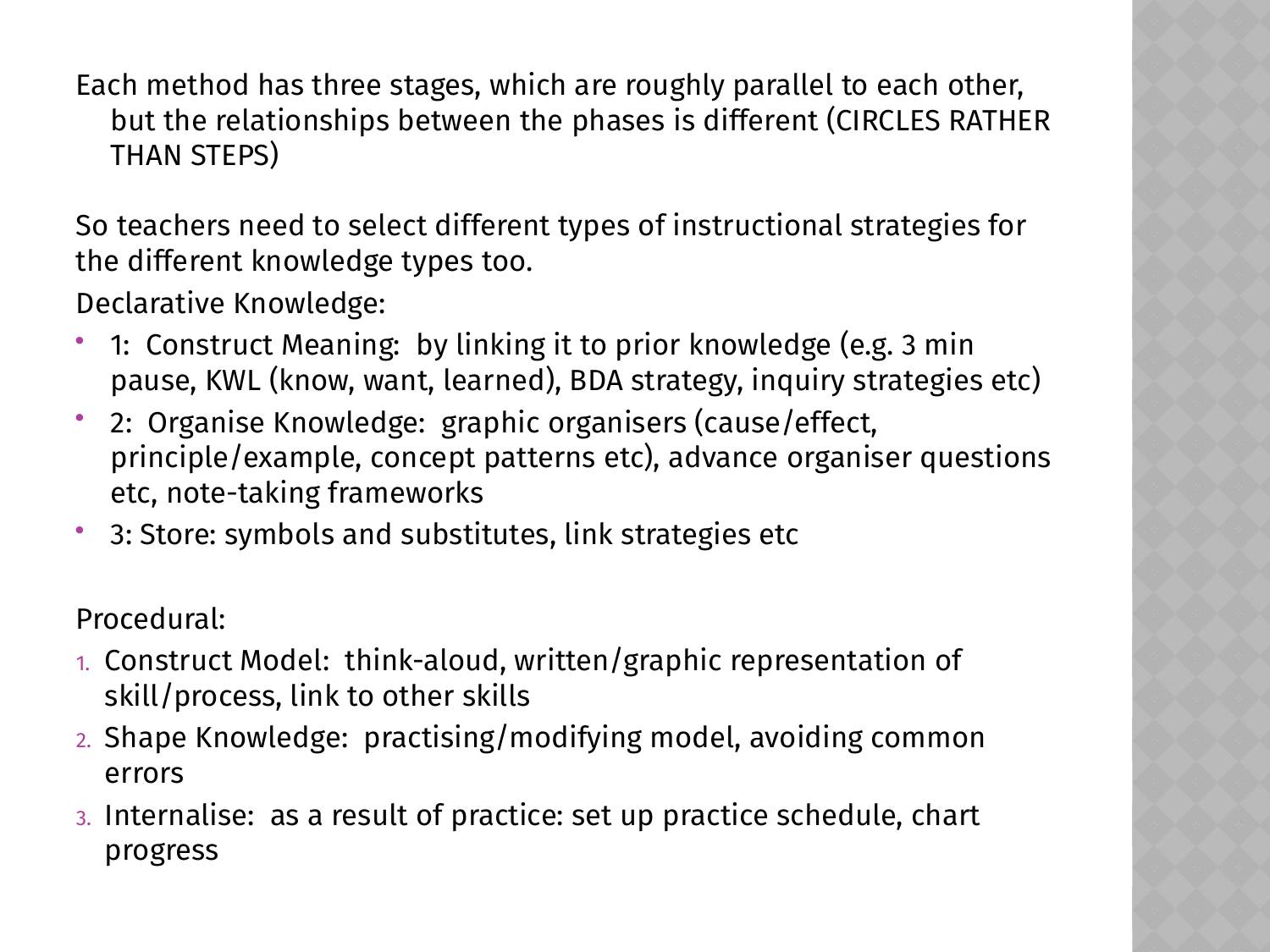

Each method has three stages, which are roughly parallel to each other, but the relationships between the phases is different (CIRCLES RATHER THAN STEPS)

So teachers need to select different types of instructional strategies for the different knowledge types too.
Declarative Knowledge:
1:  Construct Meaning:  by linking it to prior knowledge (e.g. 3 min pause, KWL (know, want, learned), BDA strategy, inquiry strategies etc)
2:  Organise Knowledge:  graphic organisers (cause/effect, principle/example, concept patterns etc), advance organiser questions etc, note-taking frameworks
3: Store: symbols and substitutes, link strategies etc

Procedural:
Construct Model:  think-aloud, written/graphic representation of skill/process, link to other skills
Shape Knowledge:  practising/modifying model, avoiding common errors
Internalise:  as a result of practice: set up practice schedule, chart progress